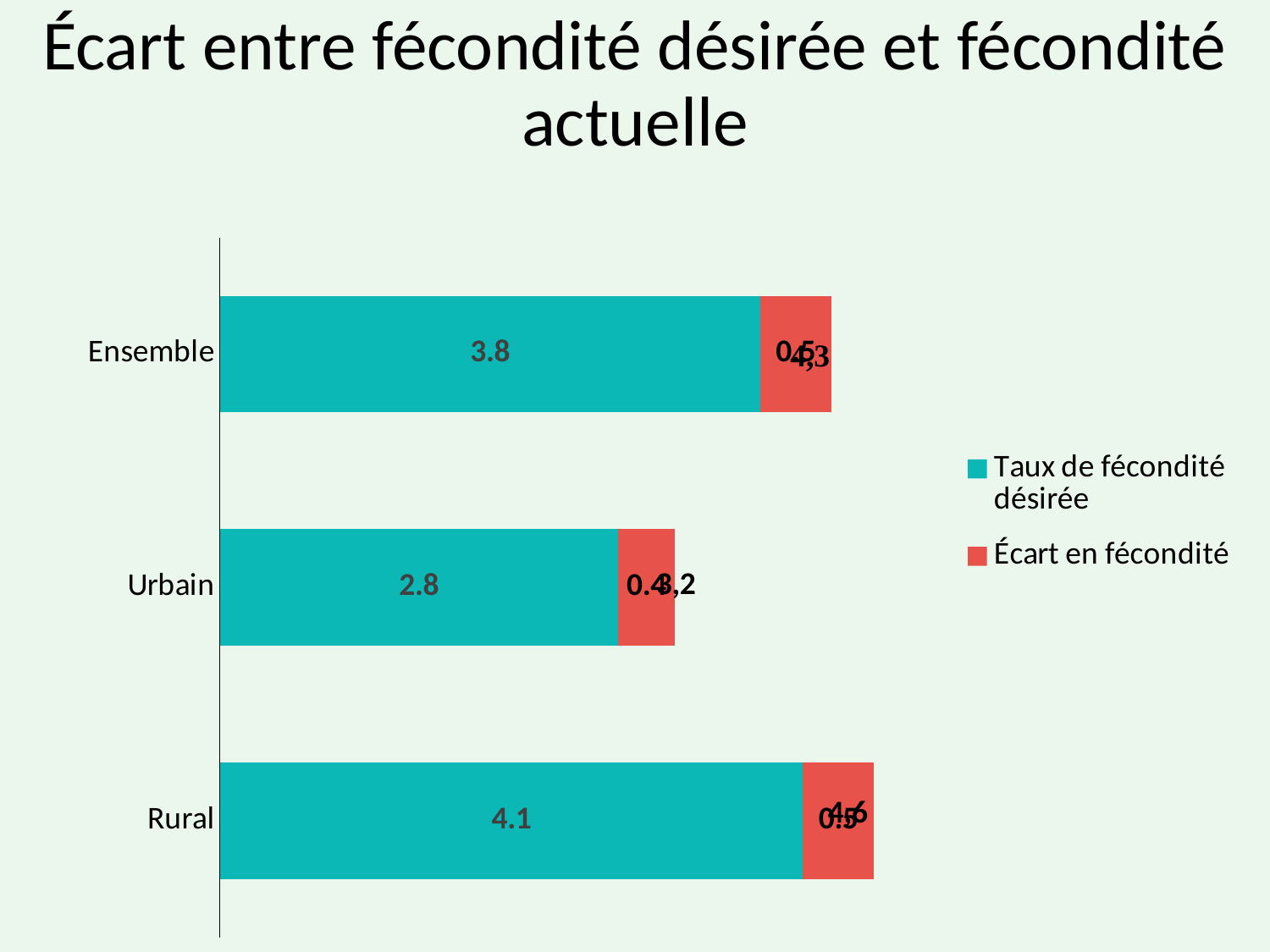

# Écart entre fécondité désirée et fécondité actuelle

### Chart

| Category | Taux de fécondité désirée | Écart en fécondité |
|---|---|---|
| Rural | 4.1 | 0.5 |
| Urbain | 2.8 | 0.4 |
| Ensemble | 3.8 | 0.5 |